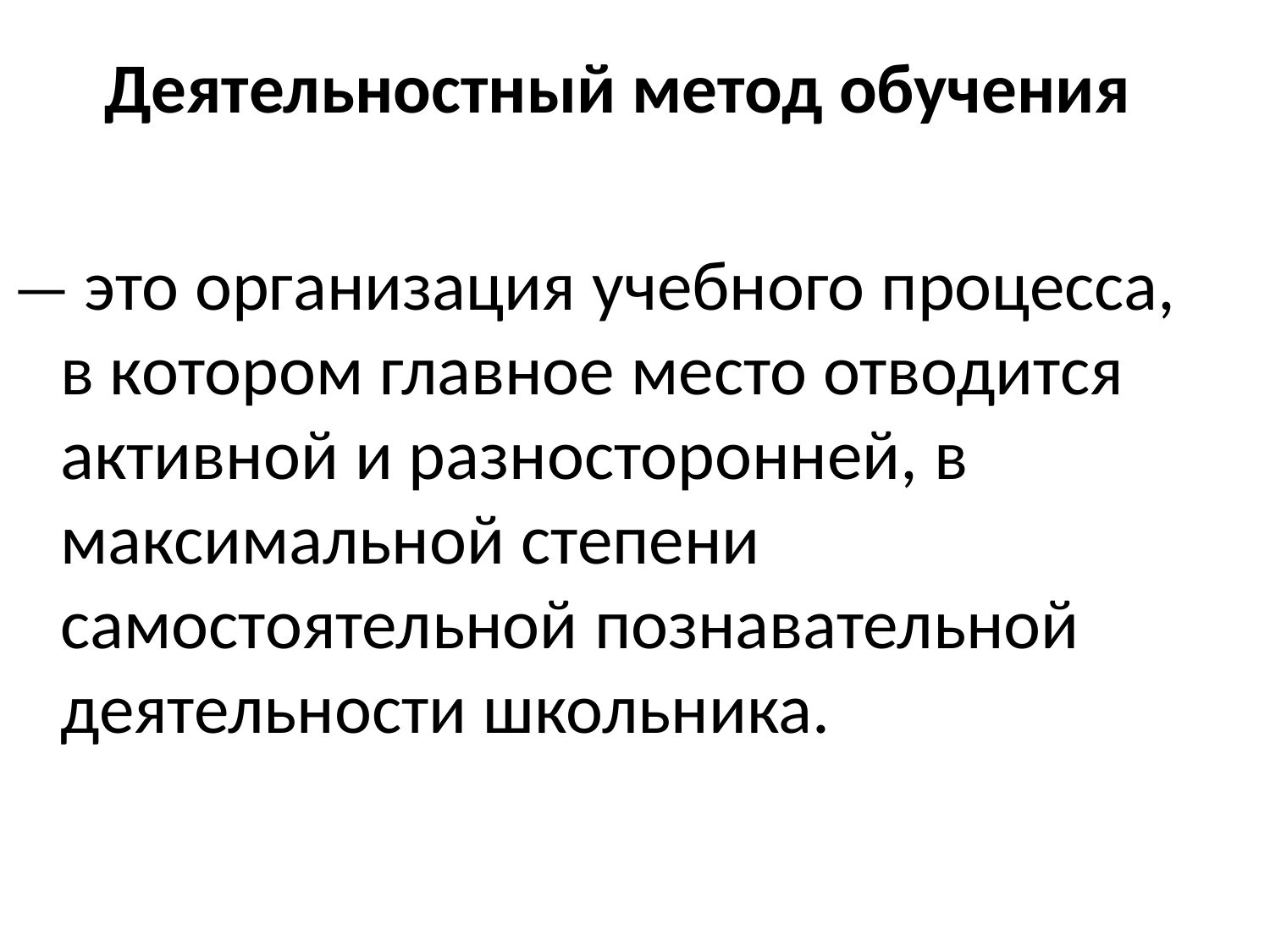

Деятельностный метод обучения

— это организация учебного процесса, в котором главное место отводится активной и разносторонней, в максимальной степени самостоятельной познавательной деятельности школьника.

#